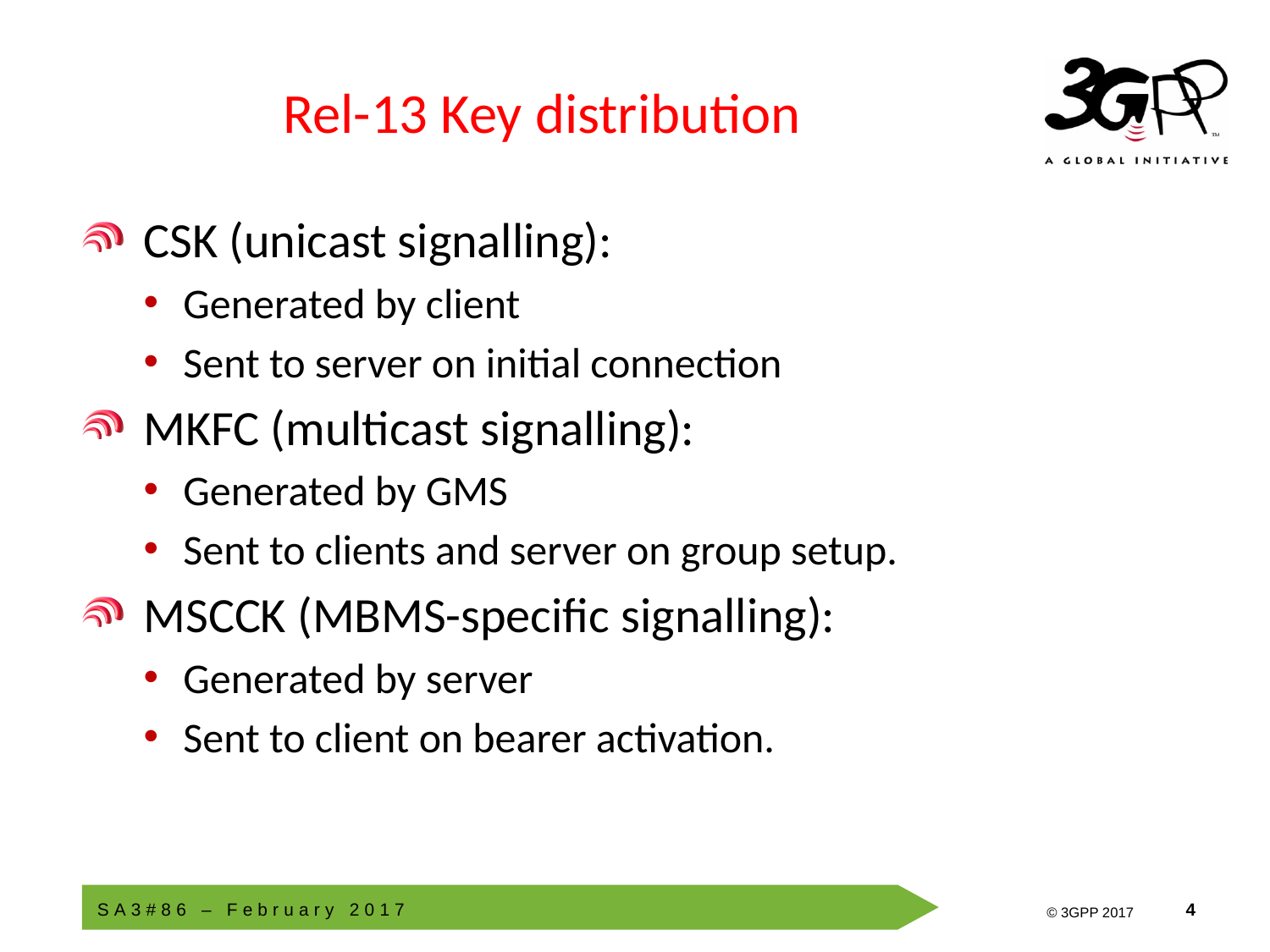

# Rel-13 Key distribution
CSK (unicast signalling):
Generated by client
Sent to server on initial connection
MKFC (multicast signalling):
Generated by GMS
Sent to clients and server on group setup.
MSCCK (MBMS-specific signalling):
Generated by server
Sent to client on bearer activation.